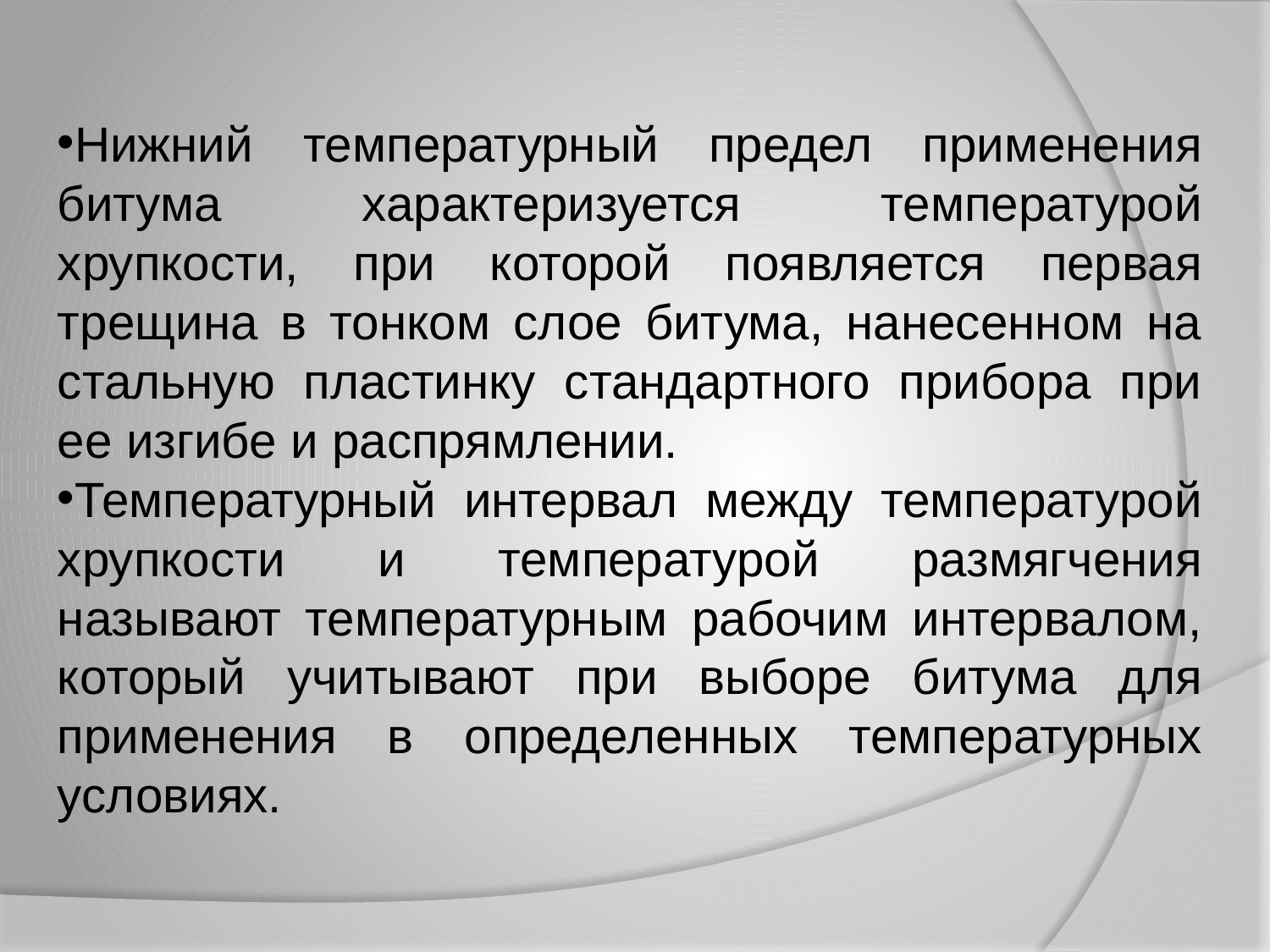

Нижний температурный предел применения битума характеризуется температурой хрупкости, при которой появляется первая трещина в тонком слое битума, нанесенном на стальную пластинку стандартного прибора при ее изгибе и распрямлении.
Температурный интервал между температурой хрупкости и температурой размягчения называют температурным рабочим интервалом, который учитывают при выборе битума для применения в определенных температурных условиях.